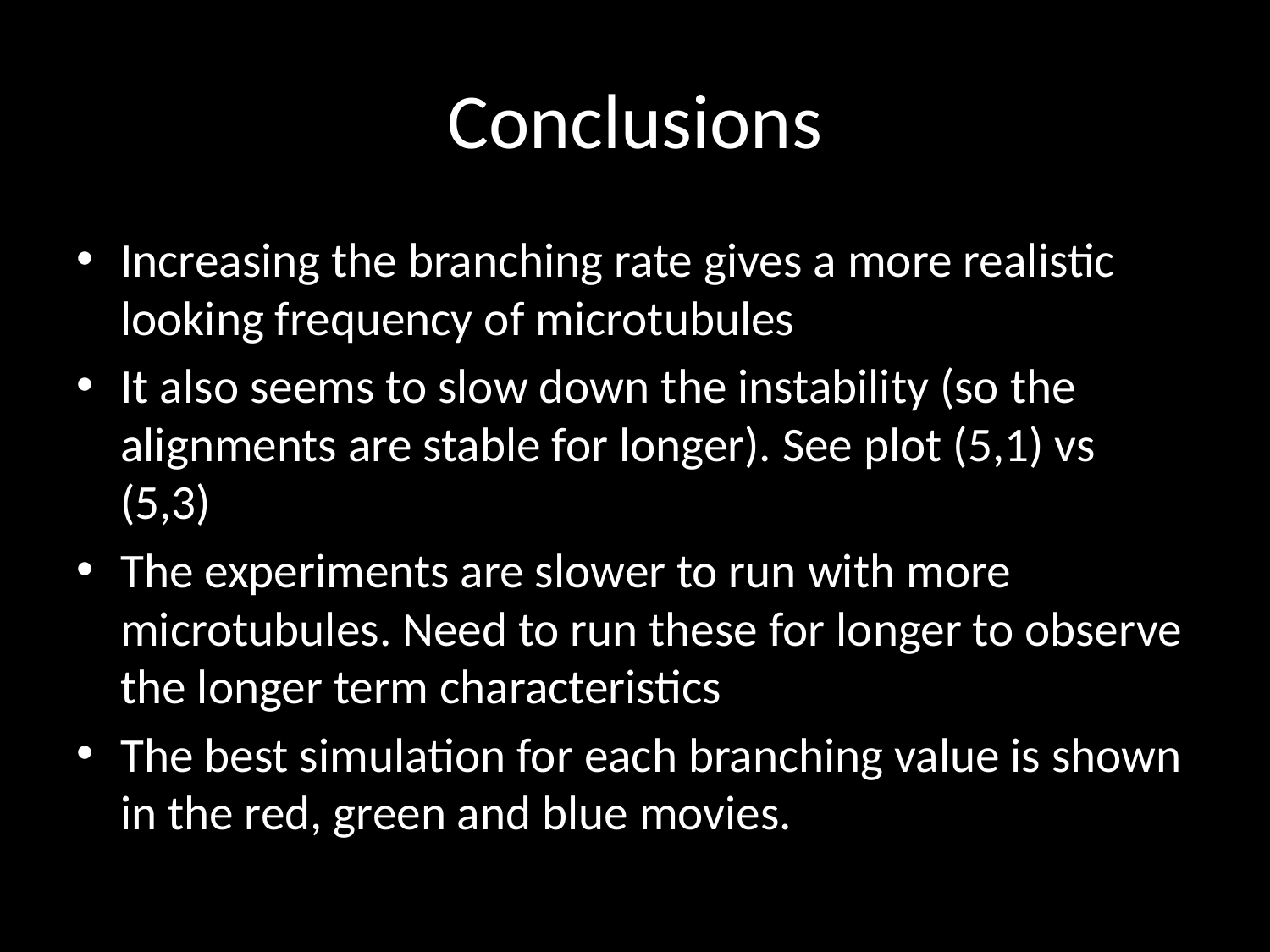

# Conclusions
Increasing the branching rate gives a more realistic looking frequency of microtubules
It also seems to slow down the instability (so the alignments are stable for longer). See plot (5,1) vs (5,3)
The experiments are slower to run with more microtubules. Need to run these for longer to observe the longer term characteristics
The best simulation for each branching value is shown in the red, green and blue movies.